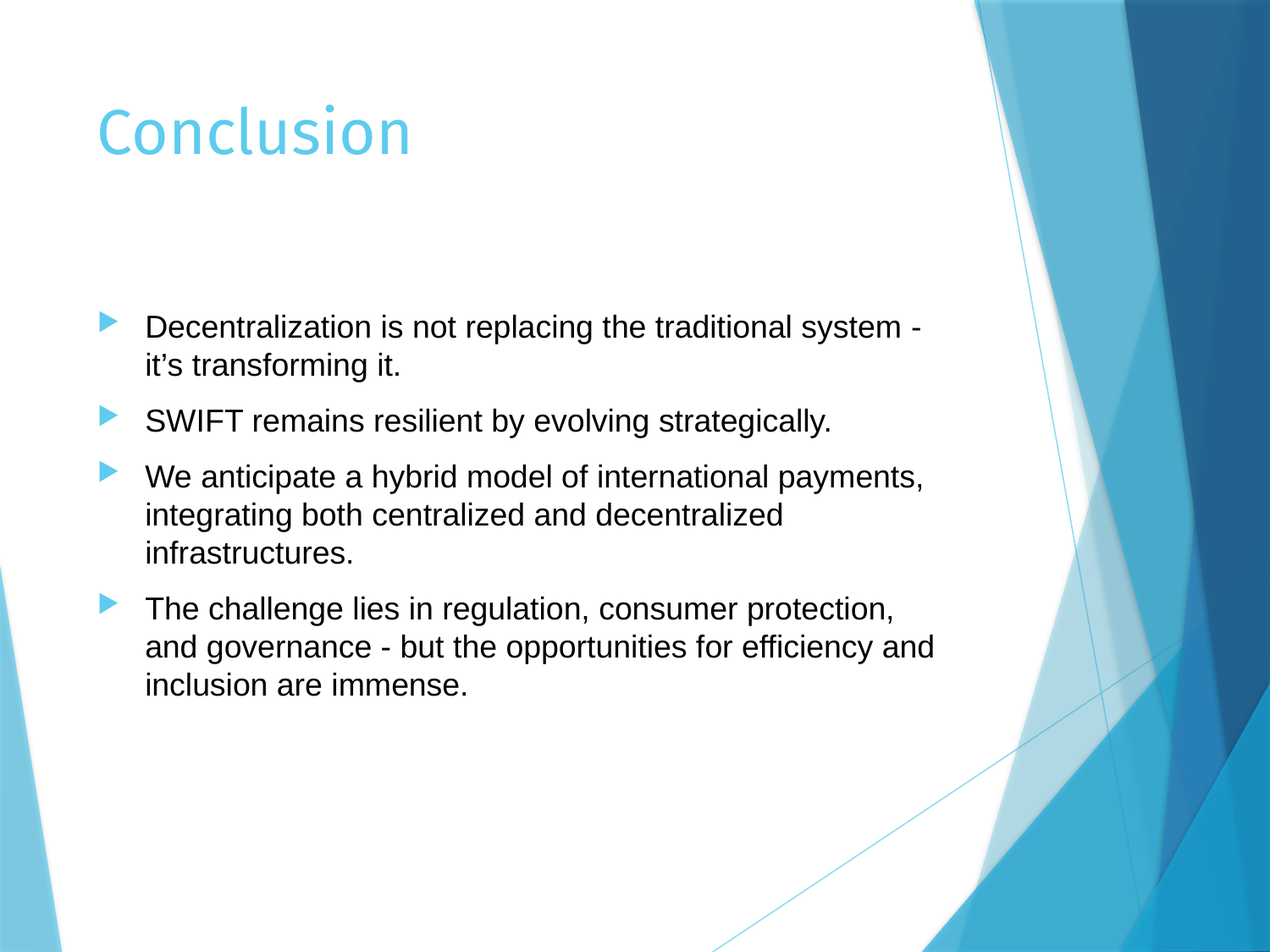

# Conclusion
Decentralization is not replacing the traditional system - it’s transforming it.
SWIFT remains resilient by evolving strategically.
We anticipate a hybrid model of international payments, integrating both centralized and decentralized infrastructures.
The challenge lies in regulation, consumer protection, and governance - but the opportunities for efficiency and inclusion are immense.